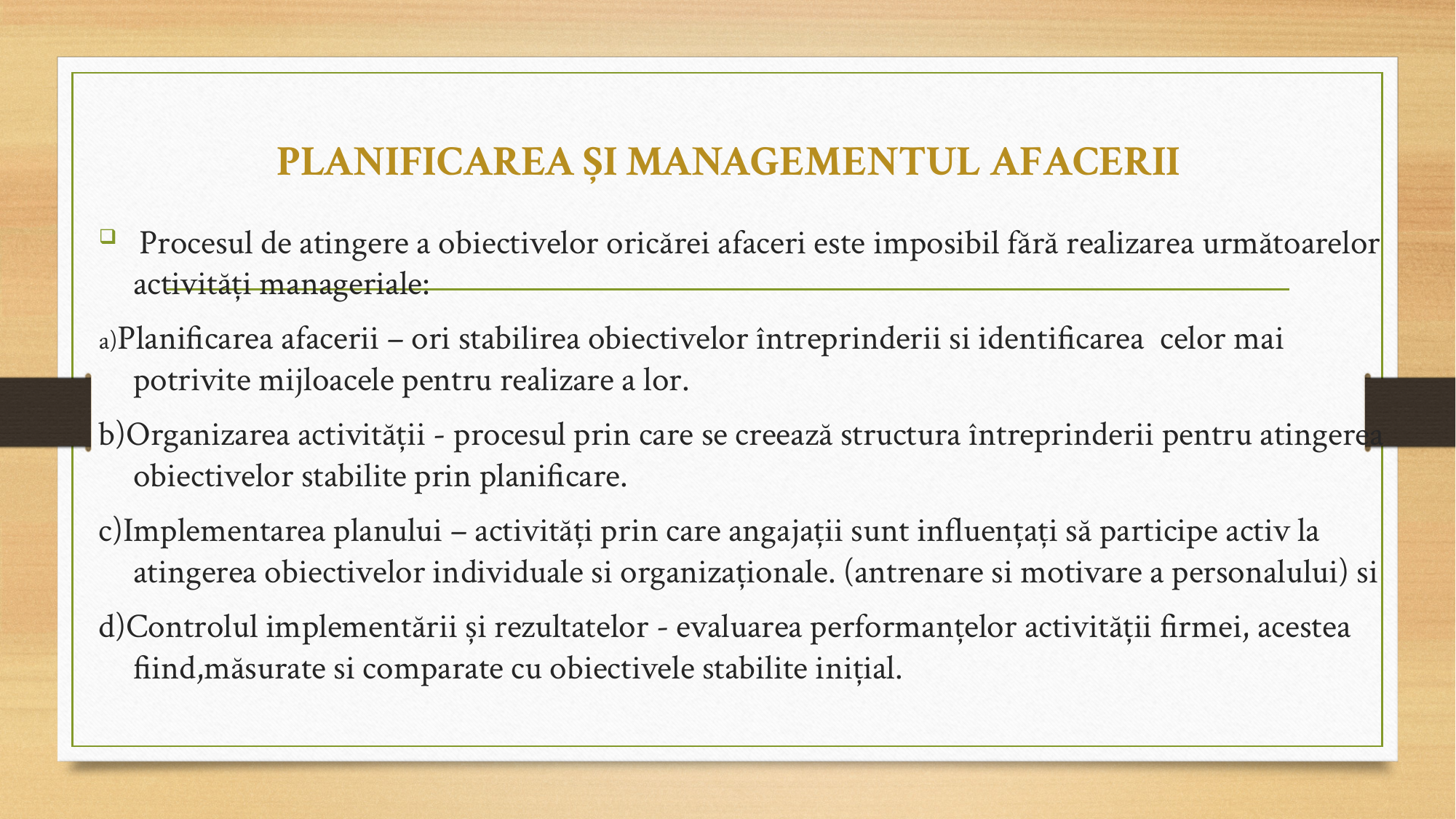

# PLANIFICAREA ȘI MANAGEMENTUL AFACERII
 Procesul de atingere a obiectivelor oricărei afaceri este imposibil fără realizarea următoarelor activități manageriale:
a)Planificarea afacerii – ori stabilirea obiectivelor întreprinderii si identificarea  celor mai potrivite mijloacele pentru realizare a lor.
b)Organizarea activității - procesul prin care se creează structura întreprinderii pentru atingerea obiectivelor stabilite prin planificare.
c)Implementarea planului – activități prin care angajații sunt influențați să participe activ la atingerea obiectivelor individuale si organizaționale. (antrenare si motivare a personalului) si
d)Controlul implementării și rezultatelor - evaluarea performanțelor activității firmei, acestea fiind,măsurate si comparate cu obiectivele stabilite inițial.